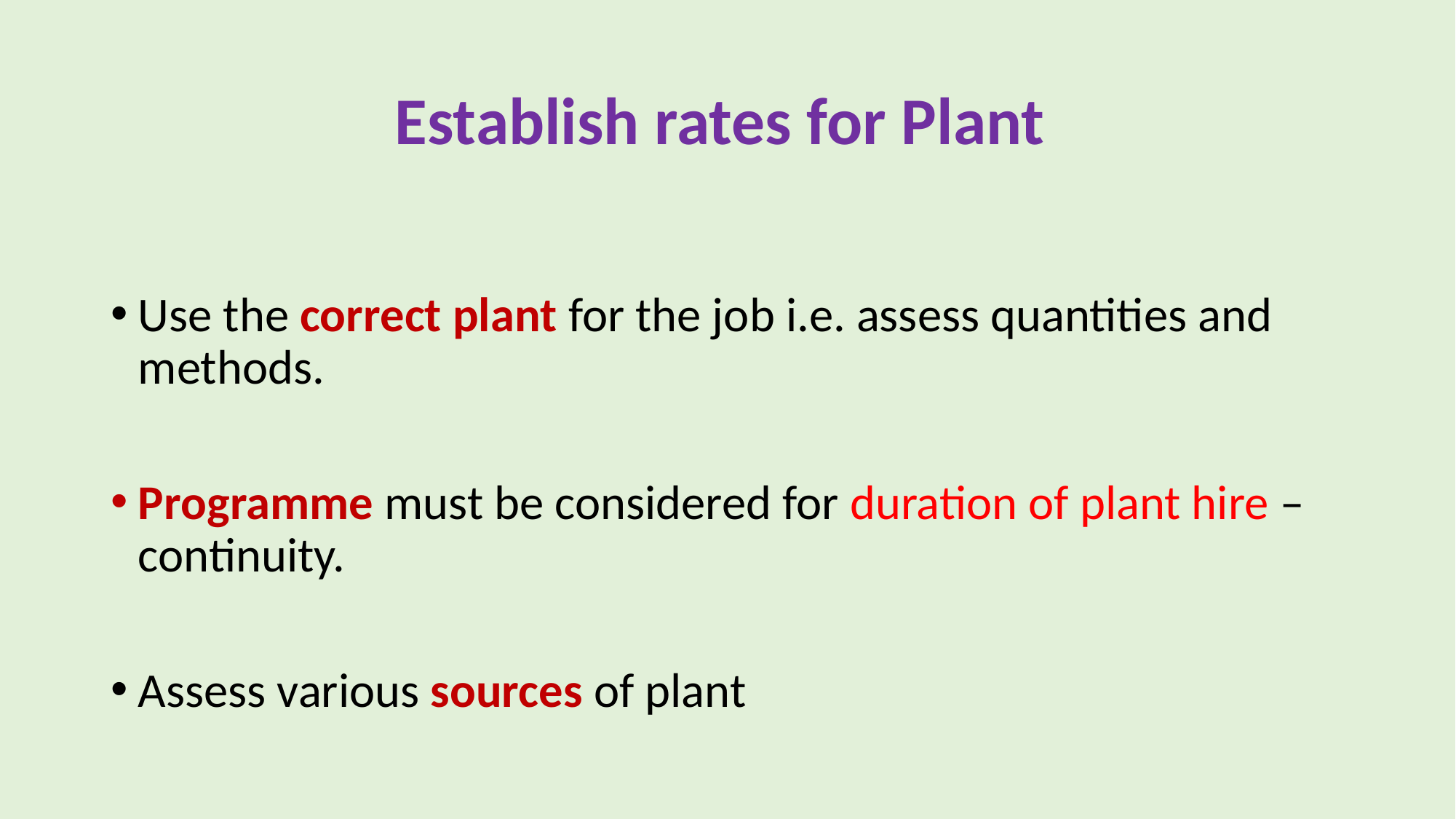

# Establish rates for Plant

Use the correct plant for the job i.e. assess quantities and methods.

Programme must be considered for duration of plant hire –continuity.

Assess various sources of plant